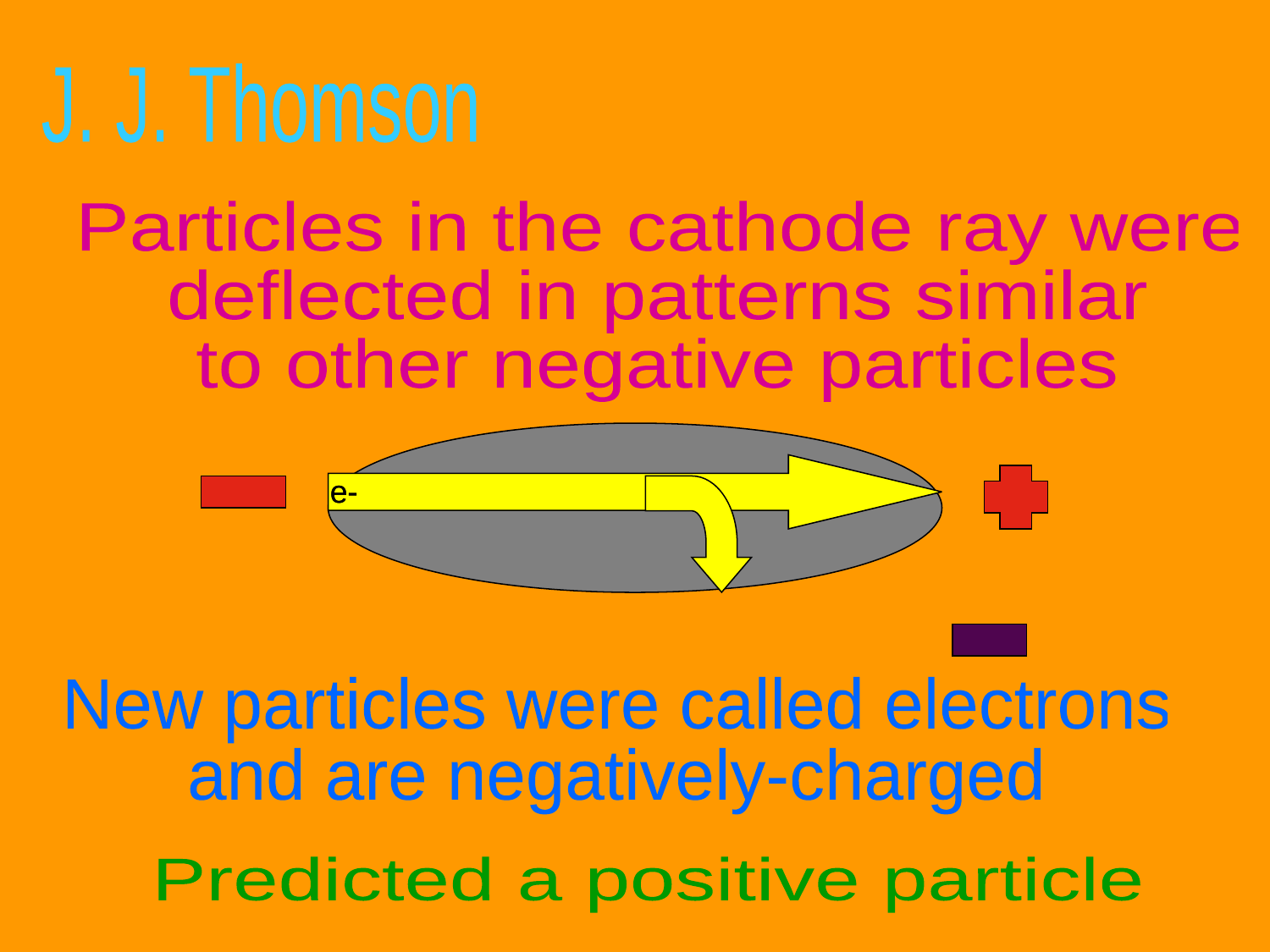

J. J. Thomson
Particles in the cathode ray were
deflected in patterns similar
to other negative particles

e-
e-

New particles were called electrons
and are negatively-charged
Predicted a positive particle